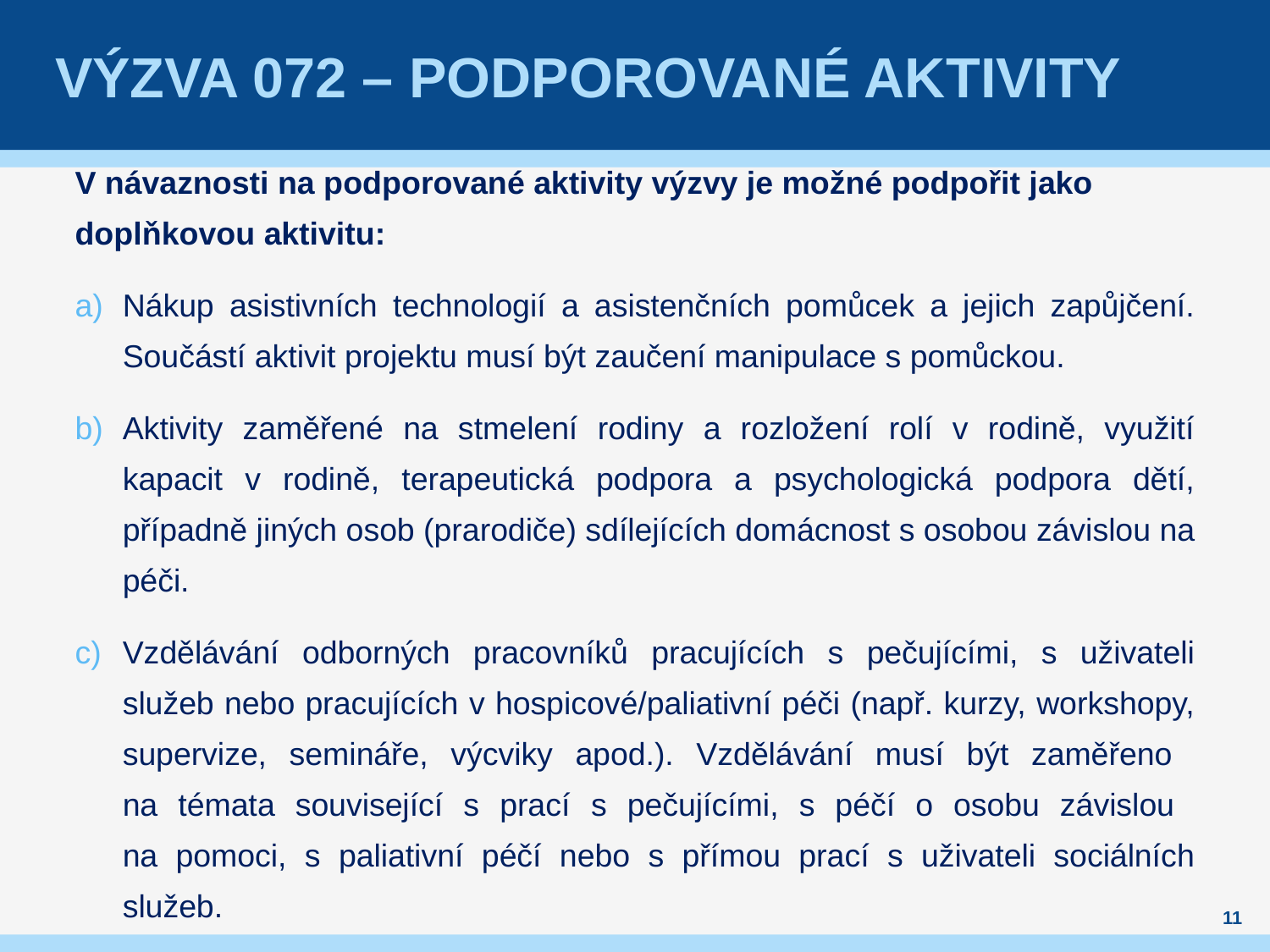

# VÝZVA 072 – PODPOROVANÉ AKTIVITY
V návaznosti na podporované aktivity výzvy je možné podpořit jako doplňkovou aktivitu:
Nákup asistivních technologií a asistenčních pomůcek a jejich zapůjčení. Součástí aktivit projektu musí být zaučení manipulace s pomůckou.
Aktivity zaměřené na stmelení rodiny a rozložení rolí v rodině, využití kapacit v rodině, terapeutická podpora a psychologická podpora dětí, případně jiných osob (prarodiče) sdílejících domácnost s osobou závislou na péči.
Vzdělávání odborných pracovníků pracujících s pečujícími, s uživateli služeb nebo pracujících v hospicové/paliativní péči (např. kurzy, workshopy, supervize, semináře, výcviky apod.). Vzdělávání musí být zaměřeno
na témata související s prací s pečujícími, s péčí o osobu závislou
na pomoci, s paliativní péčí nebo s přímou prací s uživateli sociálních služeb.

11